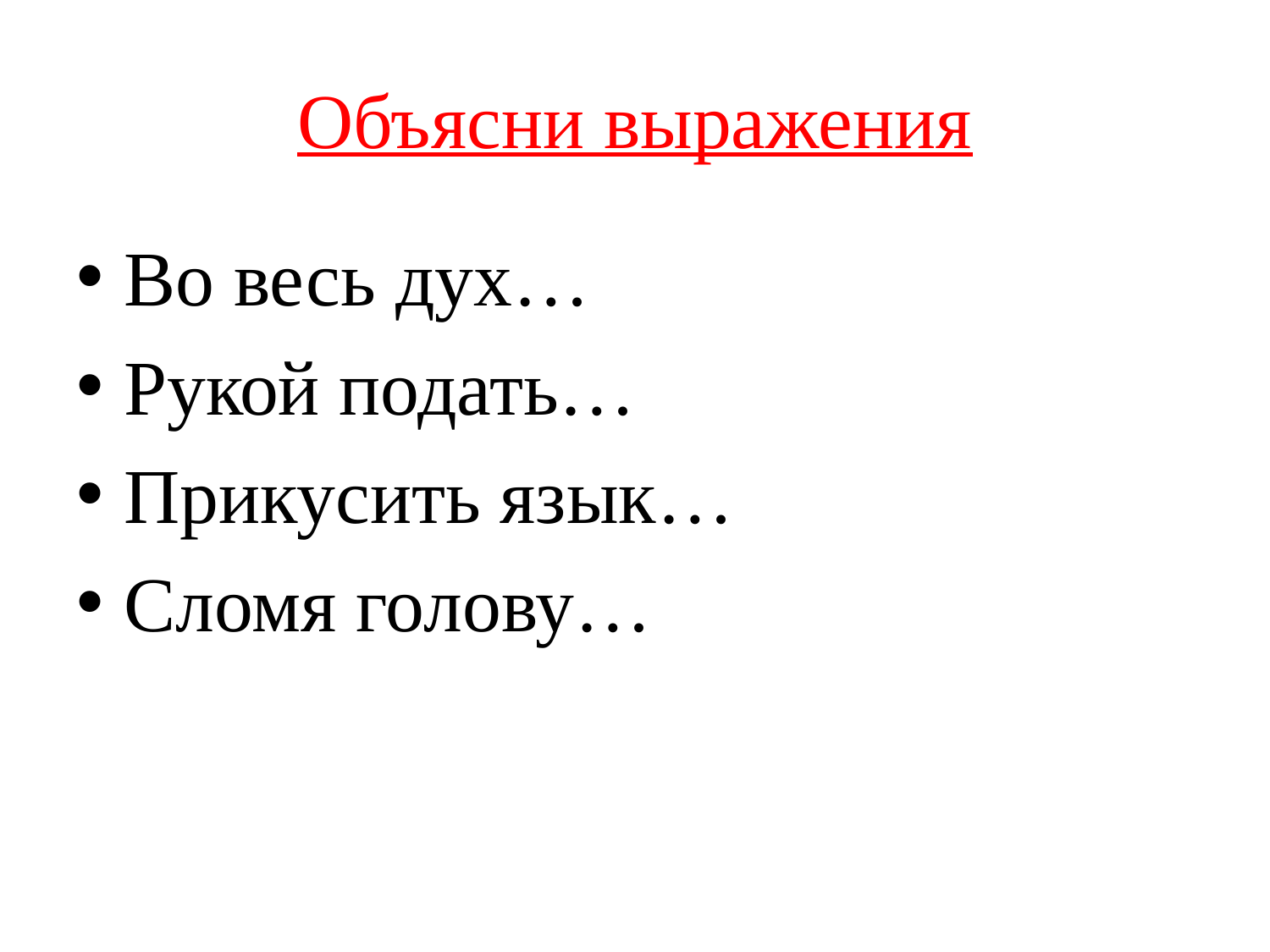

# Объясни выражения
Во весь дух…
Рукой подать…
Прикусить язык…
Сломя голову…